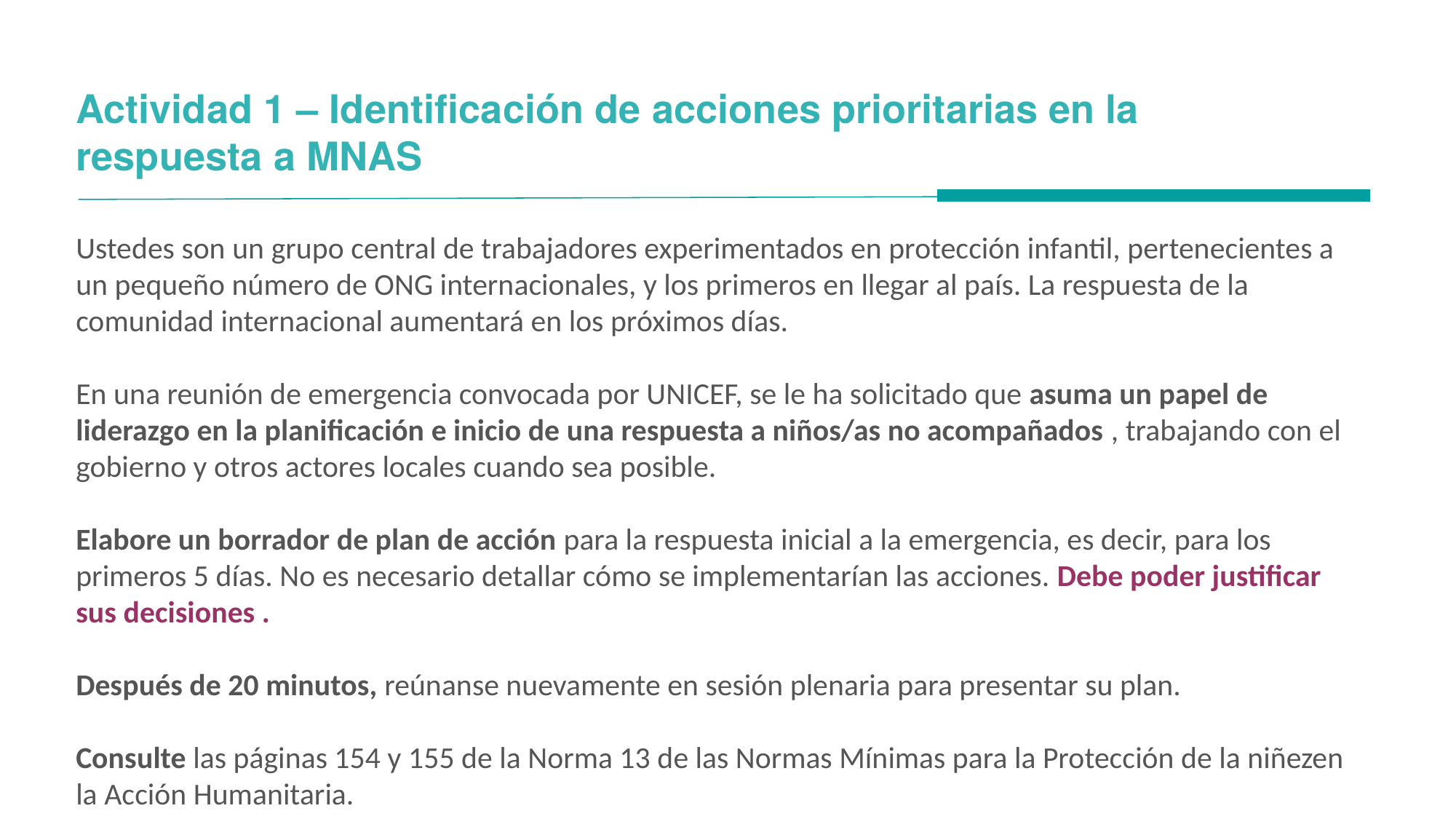

Actividad 1 – Identificación de acciones prioritarias en la respuesta a MNAS
Ustedes son un grupo central de trabajadores experimentados en protección infantil, pertenecientes a un pequeño número de ONG internacionales, y los primeros en llegar al país. La respuesta de la comunidad internacional aumentará en los próximos días.

En una reunión de emergencia convocada por UNICEF, se le ha solicitado que asuma un papel de liderazgo en la planificación e inicio de una respuesta a niños/as no acompañados , trabajando con el gobierno y otros actores locales cuando sea posible.
Elabore un borrador de plan de acción para la respuesta inicial a la emergencia, es decir, para los primeros 5 días. No es necesario detallar cómo se implementarían las acciones. Debe poder justificar sus decisiones .

Después de 20 minutos, reúnanse nuevamente en sesión plenaria para presentar su plan.

Consulte las páginas 154 y 155 de la Norma 13 de las Normas Mínimas para la Protección de la niñezen la Acción Humanitaria.